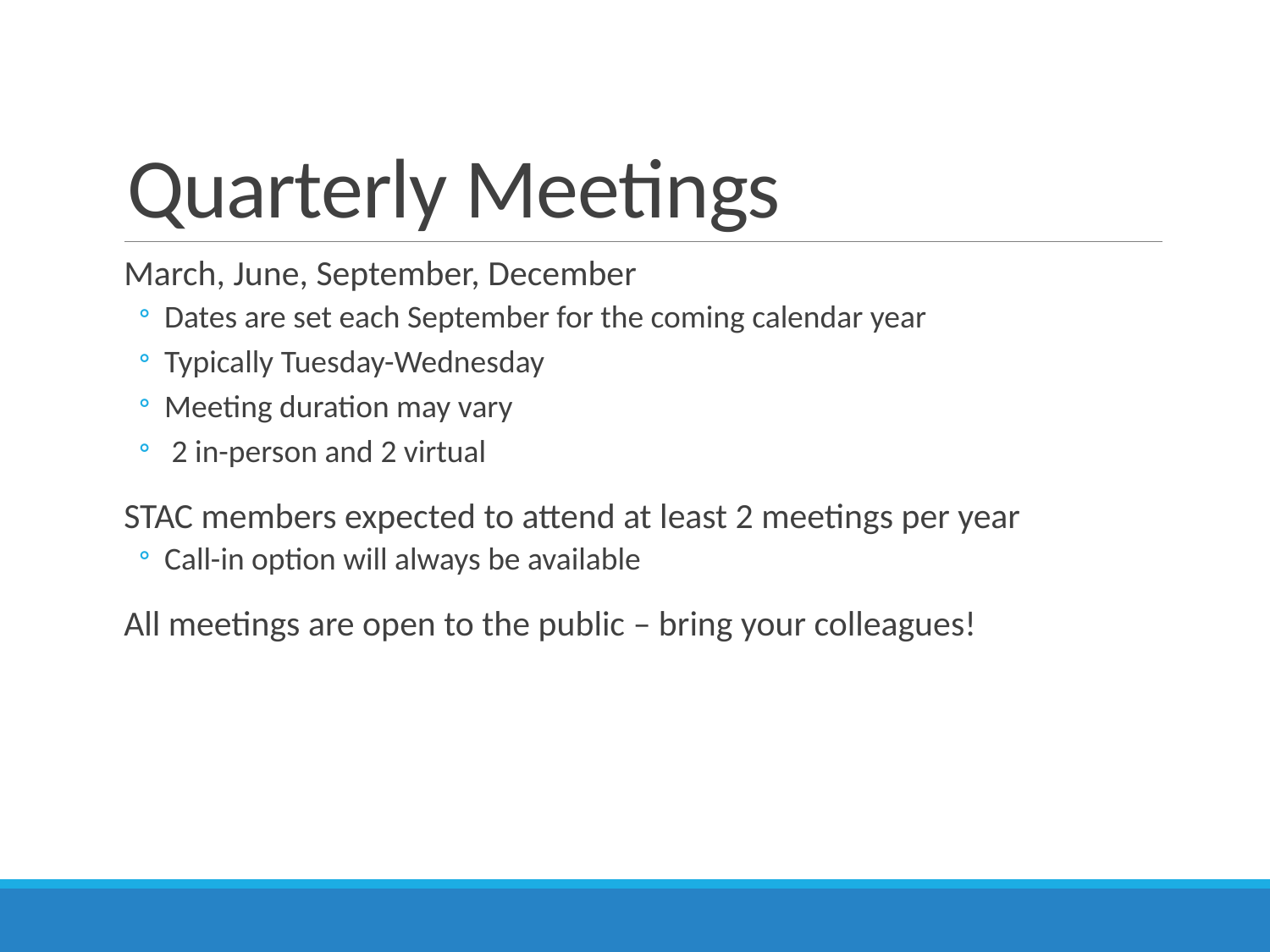

# Quarterly Meetings
March, June, September, December
Dates are set each September for the coming calendar year
Typically Tuesday-Wednesday
Meeting duration may vary
 2 in-person and 2 virtual
STAC members expected to attend at least 2 meetings per year
Call-in option will always be available
All meetings are open to the public – bring your colleagues!